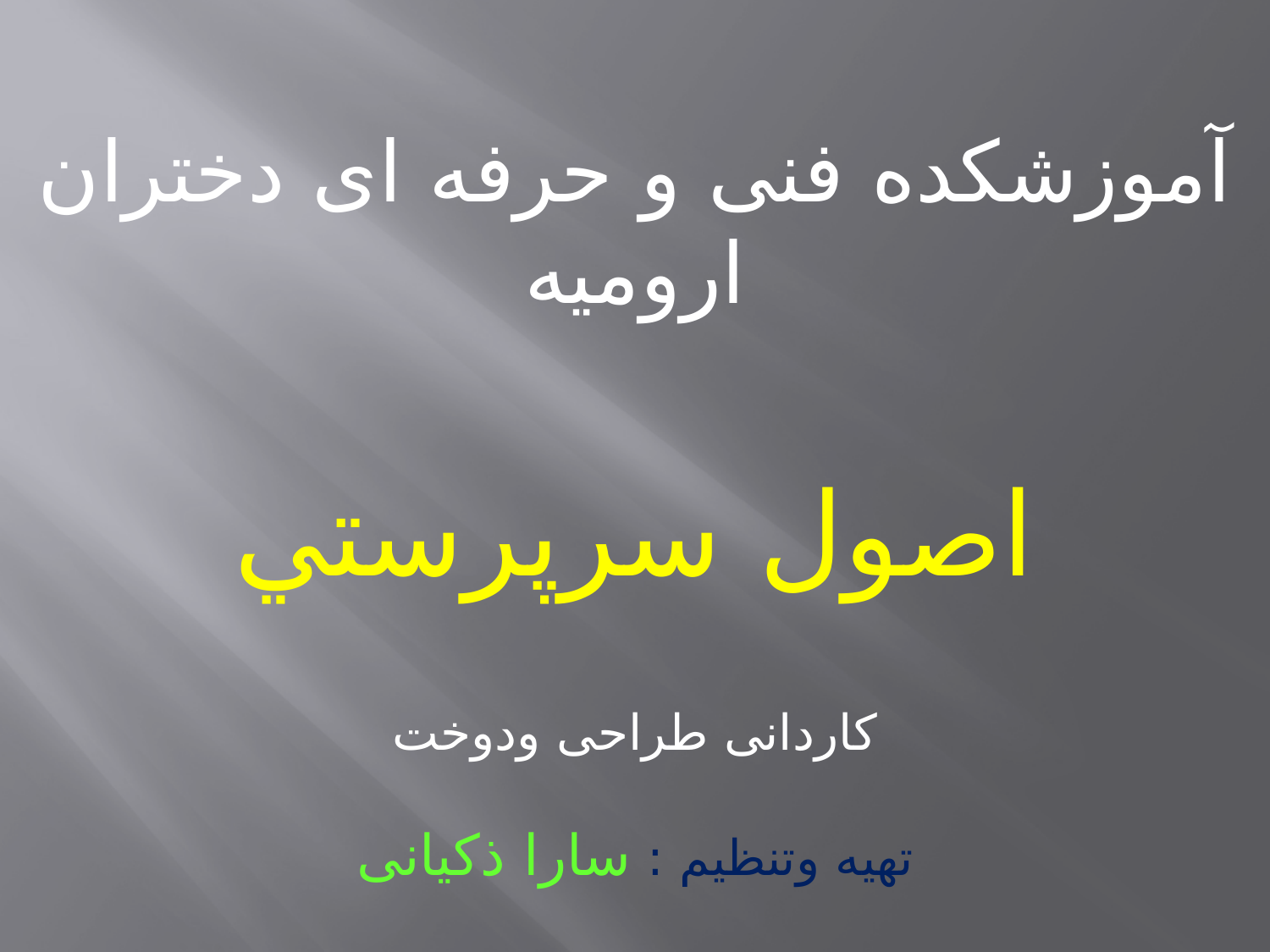

آموزشكده فنی و حرفه ای دختران ارومیه

اصول سرپرستي

کاردانی طراحی ودوخت

تهيه وتنظيم : سارا ذکیانی